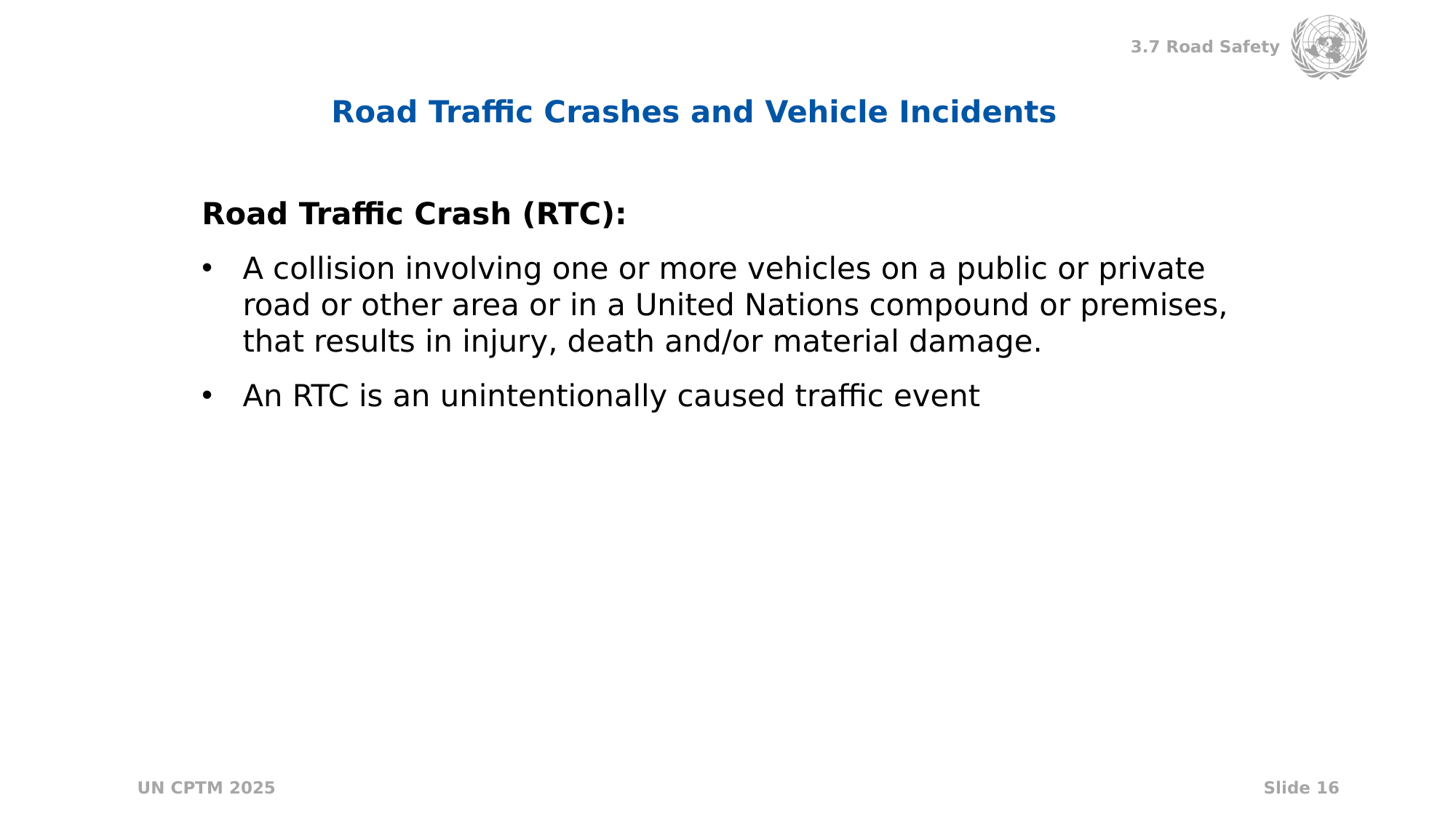

Road Traffic Crashes and Vehicle Incidents
Road Traffic Crash (RTC):
A collision involving one or more vehicles on a public or private road or other area or in a United Nations compound or premises, that results in injury, death and/or material damage.
An RTC is an unintentionally caused traffic event